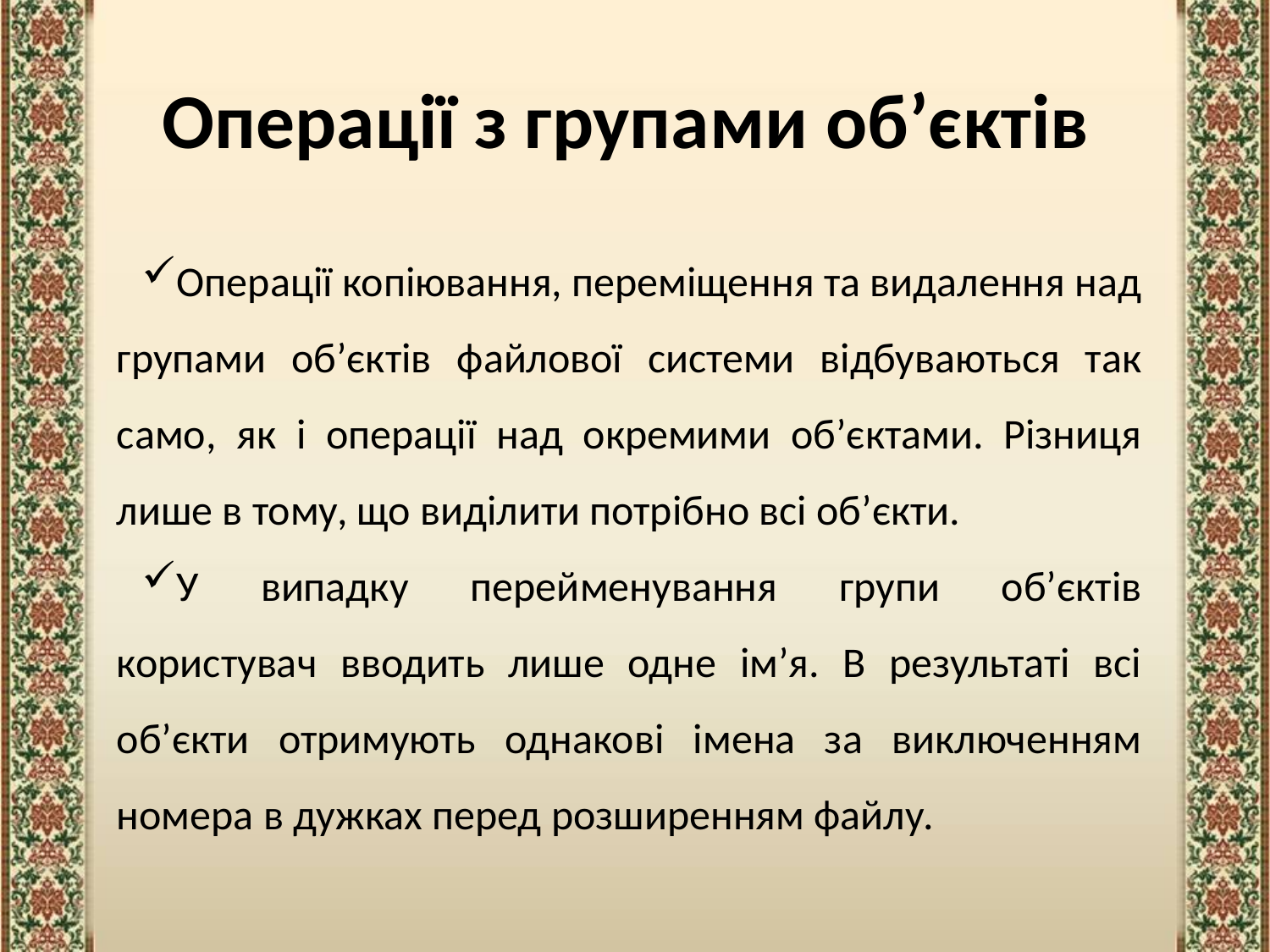

# Операції з групами об’єктів
Операції копіювання, переміщення та видалення над групами об’єктів файлової системи відбуваються так само, як і операції над окремими об’єктами. Різниця лише в тому, що виділити потрібно всі об’єкти.
У випадку перейменування групи об’єктів користувач вводить лише одне ім’я. В результаті всі об’єкти отримують однакові імена за виключенням номера в дужках перед розширенням файлу.